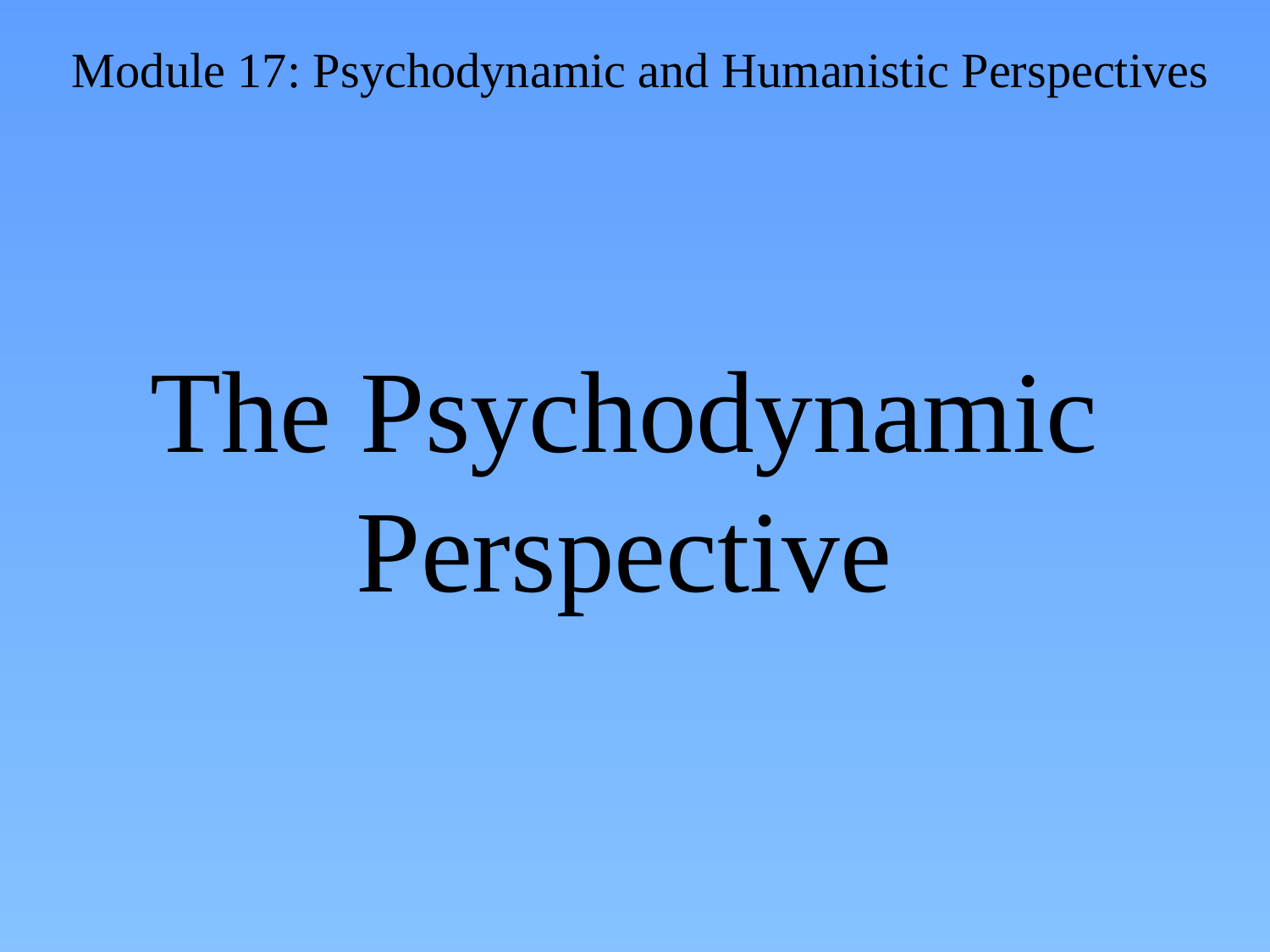

# The Psychodynamic Perspective
Module 17: Psychodynamic and Humanistic Perspectives